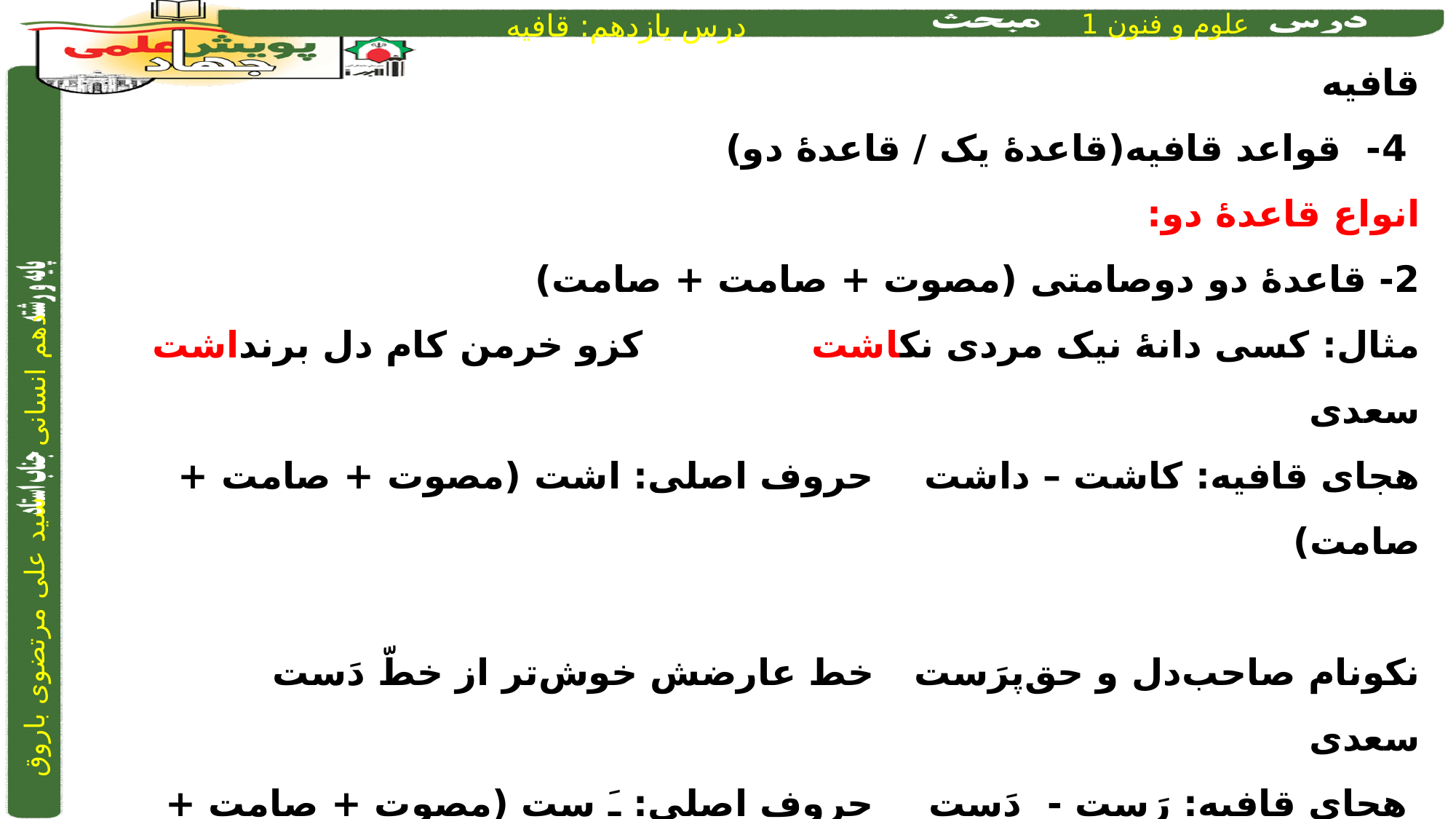

قافیه
 4-  قواعد قافیه(قاعدۀ یک / قاعدۀ دو)
انواع قاعدۀ دو:
2- قاعدۀ دو دوصامتی (مصوت + صامت + صامت)
مثال: کسی دانۀ نیک مردی نکاشت			 کزو خرمن کام دل برنداشت 		سعدی
هجای قافیه: کاشت – داشت		حروف اصلی: اشت (مصوت + صامت + صامت)

نکونام صاحب‌دل و حق‌پرَست		خط عارضش خوش‌تر از خطّ دَست			سعدی
 هجای قافیه: رَست -  دَست		حروف اصلی: ـَ ست (مصوت + صامت + صامت)